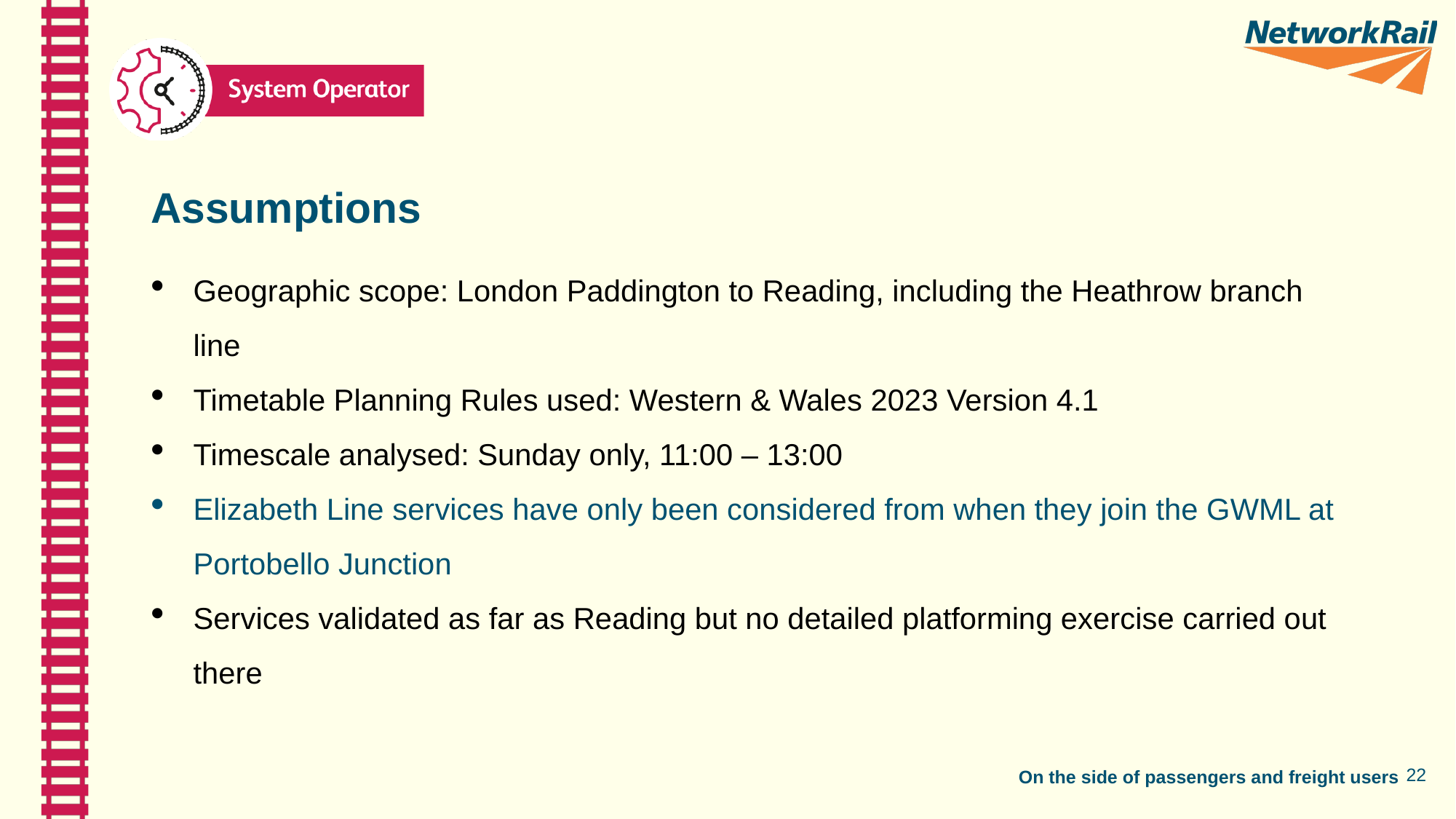

# Assumptions
Geographic scope: London Paddington to Reading, including the Heathrow branch line
Timetable Planning Rules used: Western & Wales 2023 Version 4.1
Timescale analysed: Sunday only, 11:00 – 13:00
Elizabeth Line services have only been considered from when they join the GWML at Portobello Junction
Services validated as far as Reading but no detailed platforming exercise carried out there